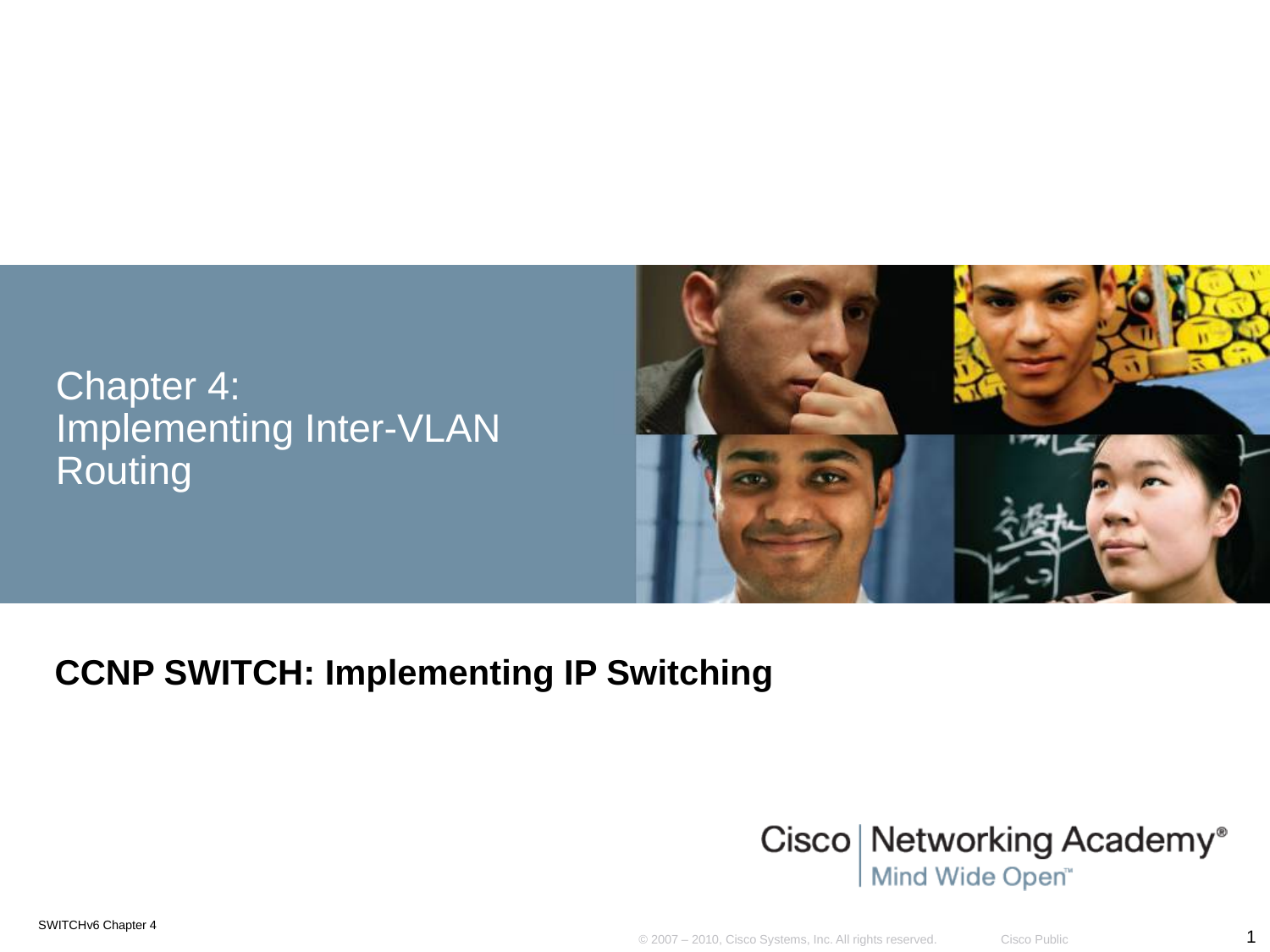

# Chapter 4: Implementing Inter-VLAN Routing
CCNP SWITCH: Implementing IP Switching